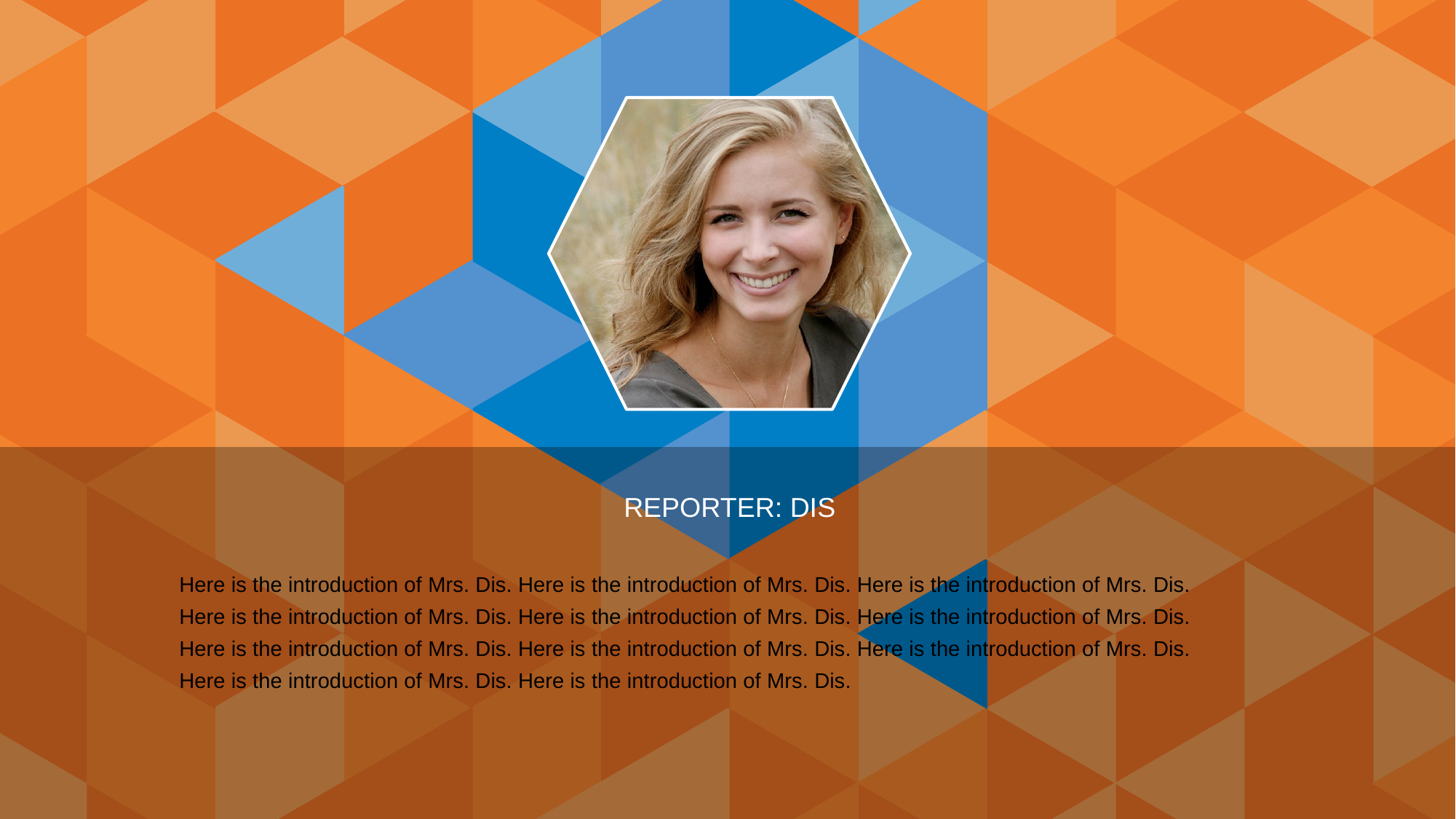

REPORTER: DIS
Here is the introduction of Mrs. Dis. Here is the introduction of Mrs. Dis. Here is the introduction of Mrs. Dis.
Here is the introduction of Mrs. Dis. Here is the introduction of Mrs. Dis. Here is the introduction of Mrs. Dis.
Here is the introduction of Mrs. Dis. Here is the introduction of Mrs. Dis. Here is the introduction of Mrs. Dis.
Here is the introduction of Mrs. Dis. Here is the introduction of Mrs. Dis.